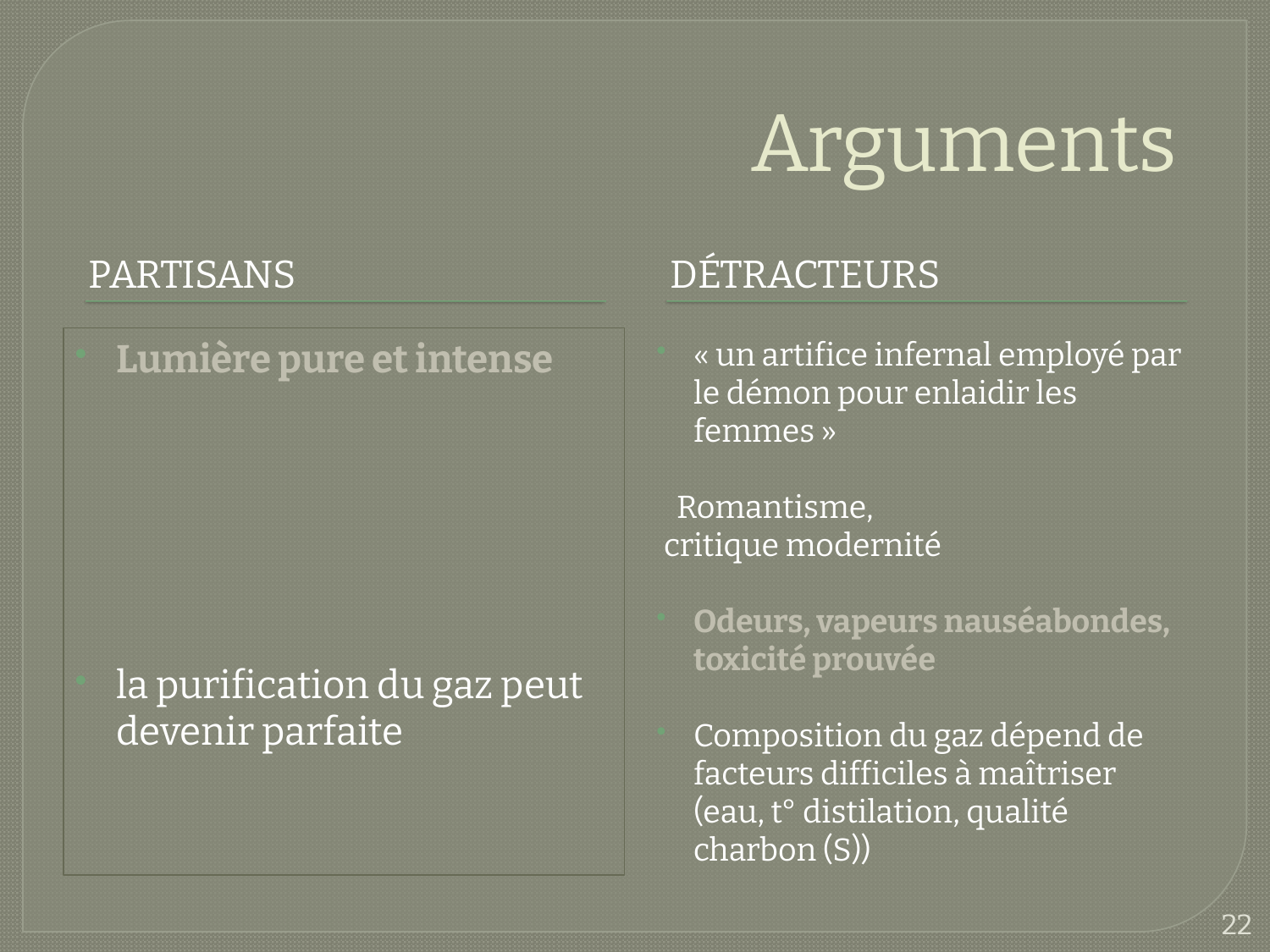

# Arguments
Partisans
détracteurs
Lumière pure et intense

la purification du gaz peut devenir parfaite
« un artifice infernal employé par le démon pour enlaidir les femmes »

   Romantisme,
 critique modernité

Odeurs, vapeurs nauséabondes, toxicité prouvée

Composition du gaz dépend de facteurs difficiles à maîtriser (eau, t° distilation, qualité charbon (S))
22